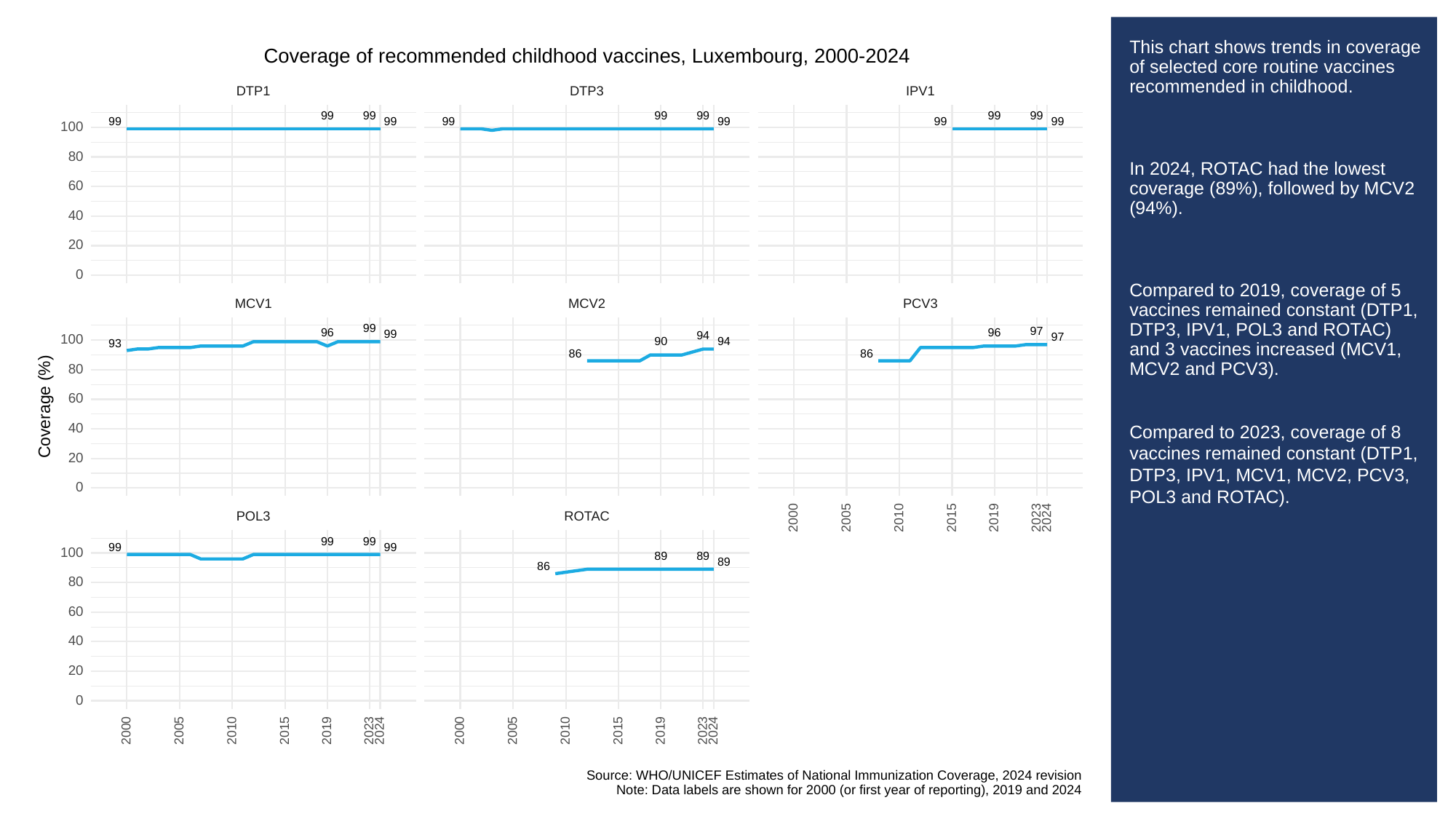

# This chart shows trends in coverage of selected core routine vaccines recommended in childhood.

In 2024, ROTAC had the lowest coverage (89%), followed by MCV2 (94%).

Compared to 2019, coverage of 5 vaccines remained constant (DTP1, DTP3, IPV1, POL3 and ROTAC) and 3 vaccines increased (MCV1, MCV2 and PCV3).

Compared to 2023, coverage of 8 vaccines remained constant (DTP1, DTP3, IPV1, MCV1, MCV2, PCV3, POL3 and ROTAC).

Coverage of recommended childhood vaccines, Luxembourg, 2000-2024
DTP3
DTP1
IPV1

99
99
99
99
99
99

99
99
99
99
99
99
100

80

60

40

20

0

PCV3
MCV1
MCV2

99

97
96
96
99
94
97
100
94
90
93

86
86

80

60
Coverage (%)

40

20

0

POL3
ROTAC
2023
2000
2005
2010
2015
2019
2024

99
99

99
99
100
89
89

89
86

80

60

40

20

0

2023
2023
2000
2005
2010
2015
2019
2024
2000
2005
2010
2015
2019
2024
Source: WHO/UNICEF Estimates of National Immunization Coverage, 2024 revision
Note: Data labels are shown for 2000 (or first year of reporting), 2019 and 2024